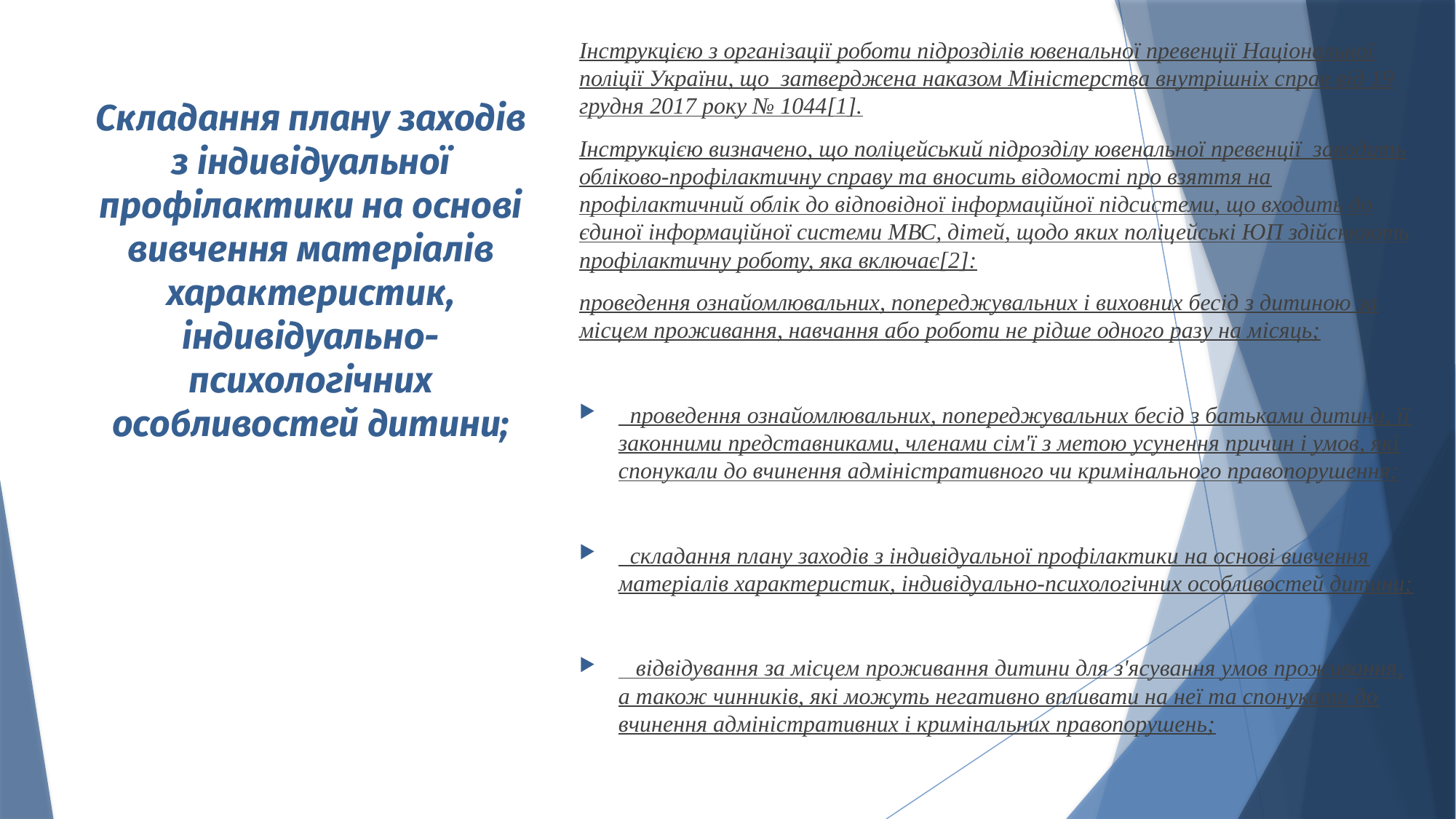

Інструкцією з організації роботи підрозділів ювенальної превенції Національної поліції України, що  затверджена наказом Міністерства внутрішніх справ від 19 грудня 2017 року № 1044[1].
Інструкцією визначено, що поліцейський підрозділу ювенальної превенції  заводить обліково-профілактичну справу та вносить відомості про взяття на профілактичний облік до відповідної інформаційної підсистеми, що входить до єдиної інформаційної системи МВС, дітей, щодо яких поліцейські ЮП здійснюють профілактичну роботу, яка включає[2]:
проведення ознайомлювальних, попереджувальних і виховних бесід з дитиною за місцем проживання, навчання або роботи не рідше одного разу на місяць;

  проведення ознайомлювальних, попереджувальних бесід з батьками дитини, її законними представниками, членами сім'ї з метою усунення причин і умов, які спонукали до вчинення адміністративного чи кримінального правопорушення;

  складання плану заходів з індивідуальної профілактики на основі вивчення матеріалів характеристик, індивідуально-психологічних особливостей дитини;

   відвідування за місцем проживання дитини для з'ясування умов проживання, а також чинників, які можуть негативно впливати на неї та спонукати до вчинення адміністративних і кримінальних правопорушень;
# Складання плану заходів з індивідуальної профілактики на основі вивчення матеріалів характеристик, індивідуально-психологічних особливостей дитини;